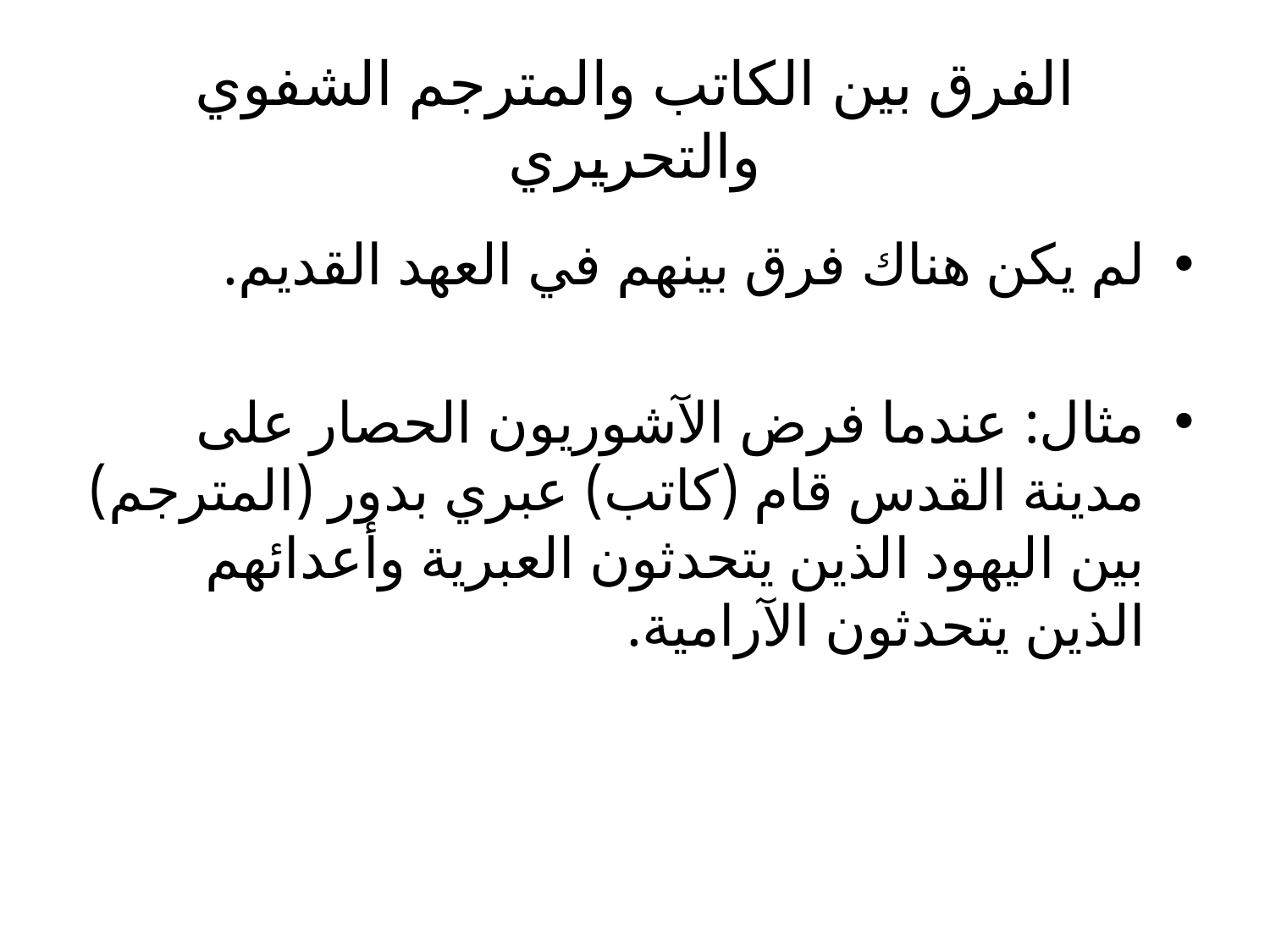

# الفرق بين الكاتب والمترجم الشفوي والتحريري
لم يكن هناك فرق بينهم في العهد القديم.

مثال: عندما فرض الآشوريون الحصار على مدينة القدس قام (كاتب) عبري بدور (المترجم) بين اليهود الذين يتحدثون العبرية وأعدائهم الذين يتحدثون الآرامية.